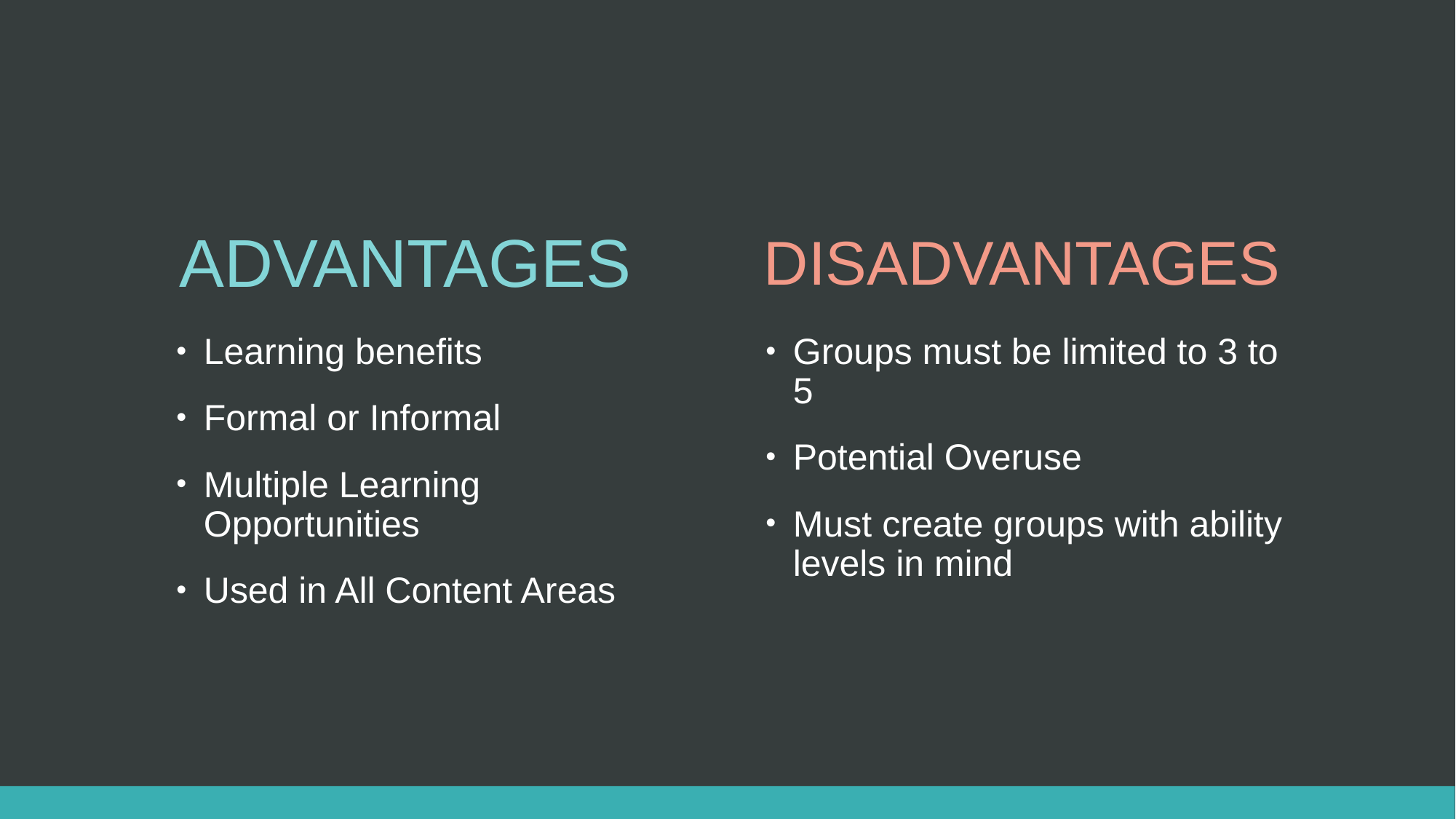

Advantages
Disadvantages
Learning benefits
Formal or Informal
Multiple Learning Opportunities
Used in All Content Areas
Groups must be limited to 3 to 5
Potential Overuse
Must create groups with ability levels in mind